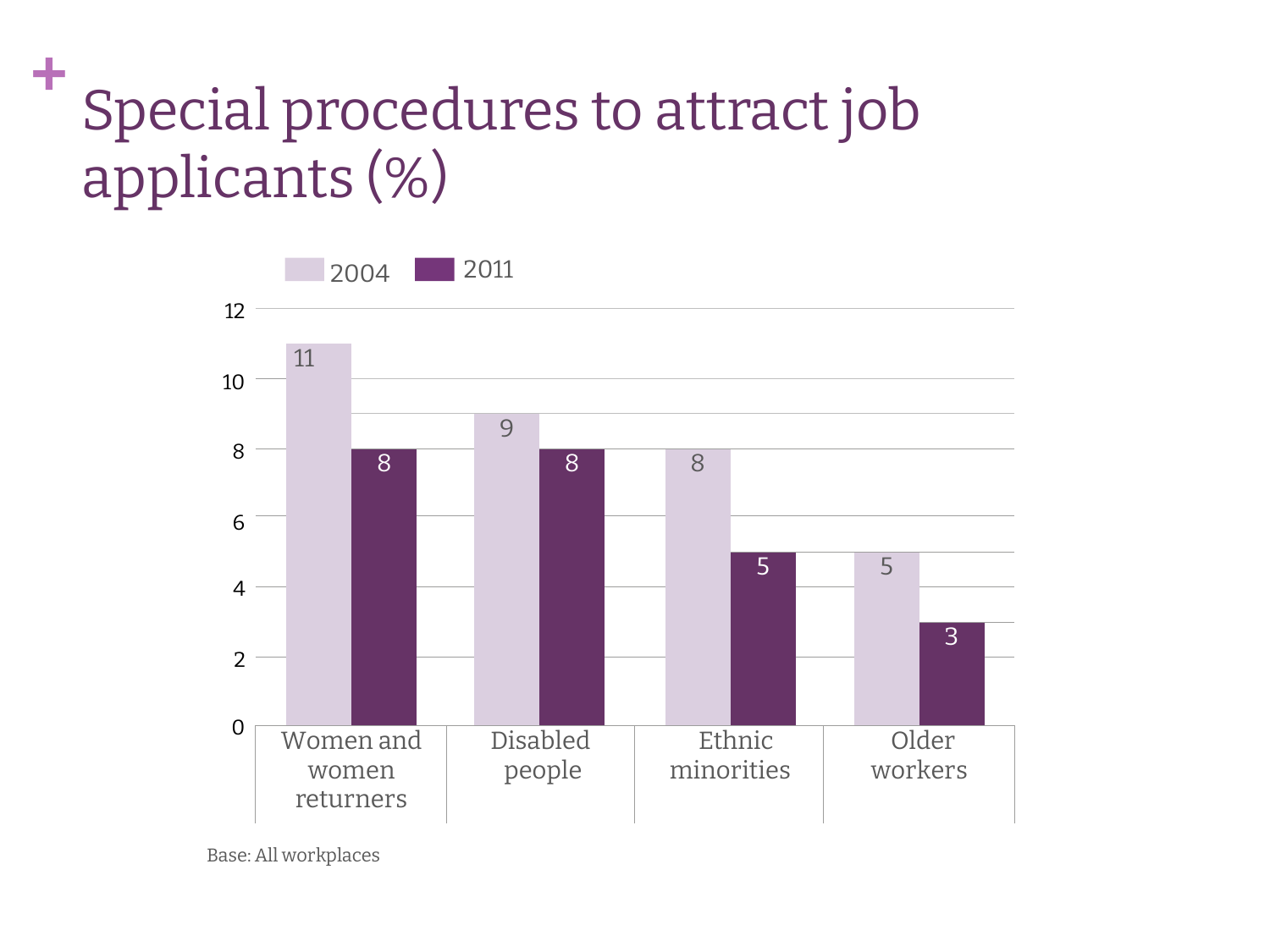

# Special procedures to attract job applicants (%)
2011

2004

12
|  |  |  |  |  |  |  |  |  |  |  |  |  |  |  |  |
| --- | --- | --- | --- | --- | --- | --- | --- | --- | --- | --- | --- | --- | --- | --- | --- |
|  | 11 |  |  |  |  |  |  |  |  |  |  |  |  |  |  |
|  |  |  |  |  |  |  |  |  |  |  |  |  |  |  |  |
|  |  |  |  |  | 9 |  |  |  |  |  |  |  |  |  |  |
|  |  | 8 |  |  |  | 8 |  |  | 8 |  |  |  |  |  |  |
|  |  |  |  |  |  |  |  |  |  |  |  |  |  |  |  |
|  |  |  |  |  |  |  |  |  |  | 5 |  |  | 5 |  |  |
|  |  |  |  |  |  |  |  |  |  |  |  |  |  |  |  |
|  |  |  |  |  |  |  |  |  |  |  |  |  |  | 3 |  |
|  |  |  |  |  |  |  |  |  |  |  |  |  |  |  |  |
| Women and women returners |  |  |  | Disabled people |  |  |  | Ethnic minorities |  |  |  | Older workers |  |  |  |
10
8
6
4
2
0
Base: All workplaces